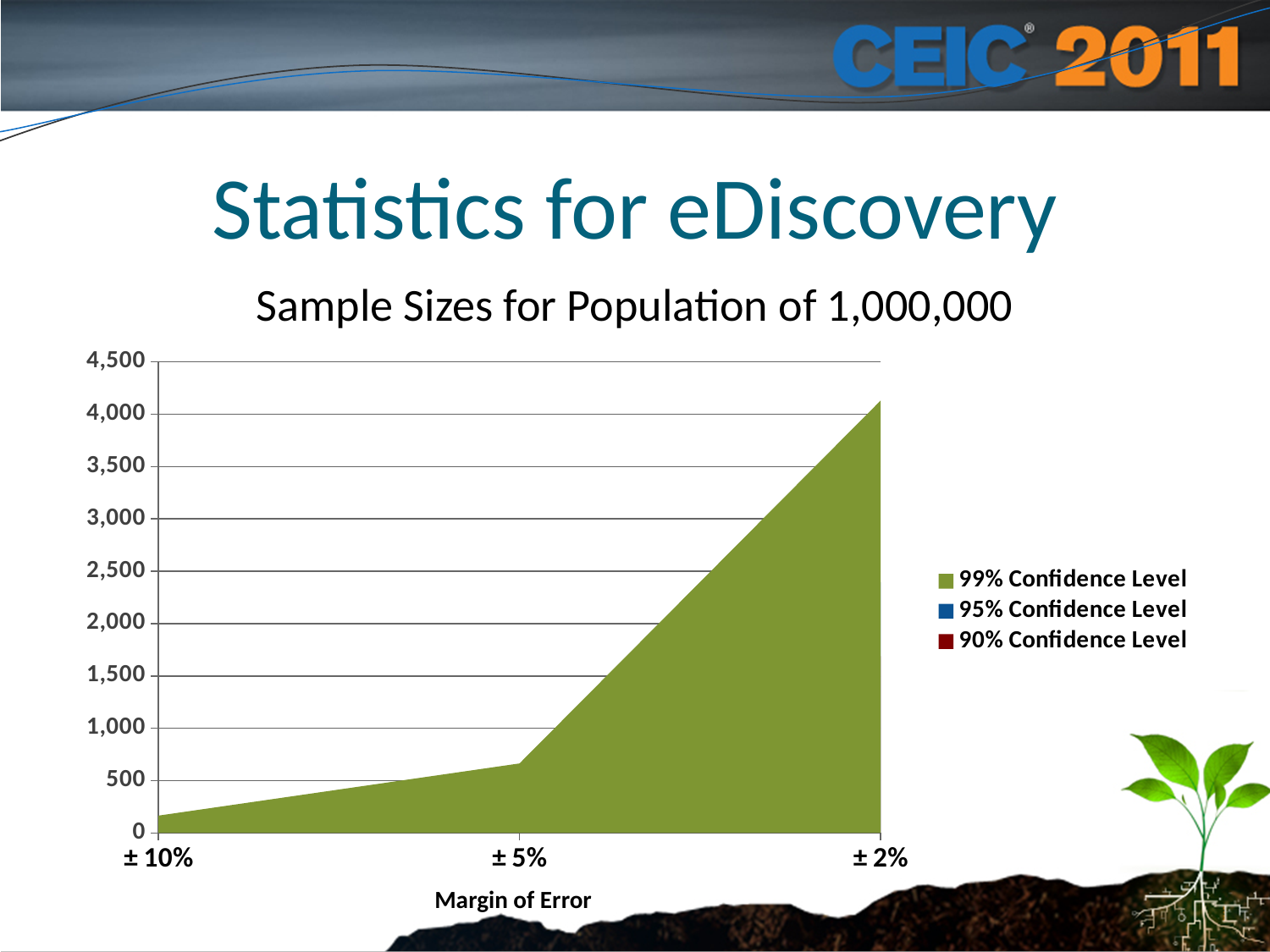

# Statistics for eDiscovery
Sample Sizes for Population of 1,000,000

### Chart

| Category | 99% Confidence Level | 95% Confidence Level | 90% Confidence Level |
|---|---|---|---|
| ± 10% | 166.0 | 97.0 | 68.0 |
| ± 5% | 664.0 | 384.0 | 271.0 |
| ± 2% | 4130.0 | 2396.0 | 1689.0 |
Margin of Error